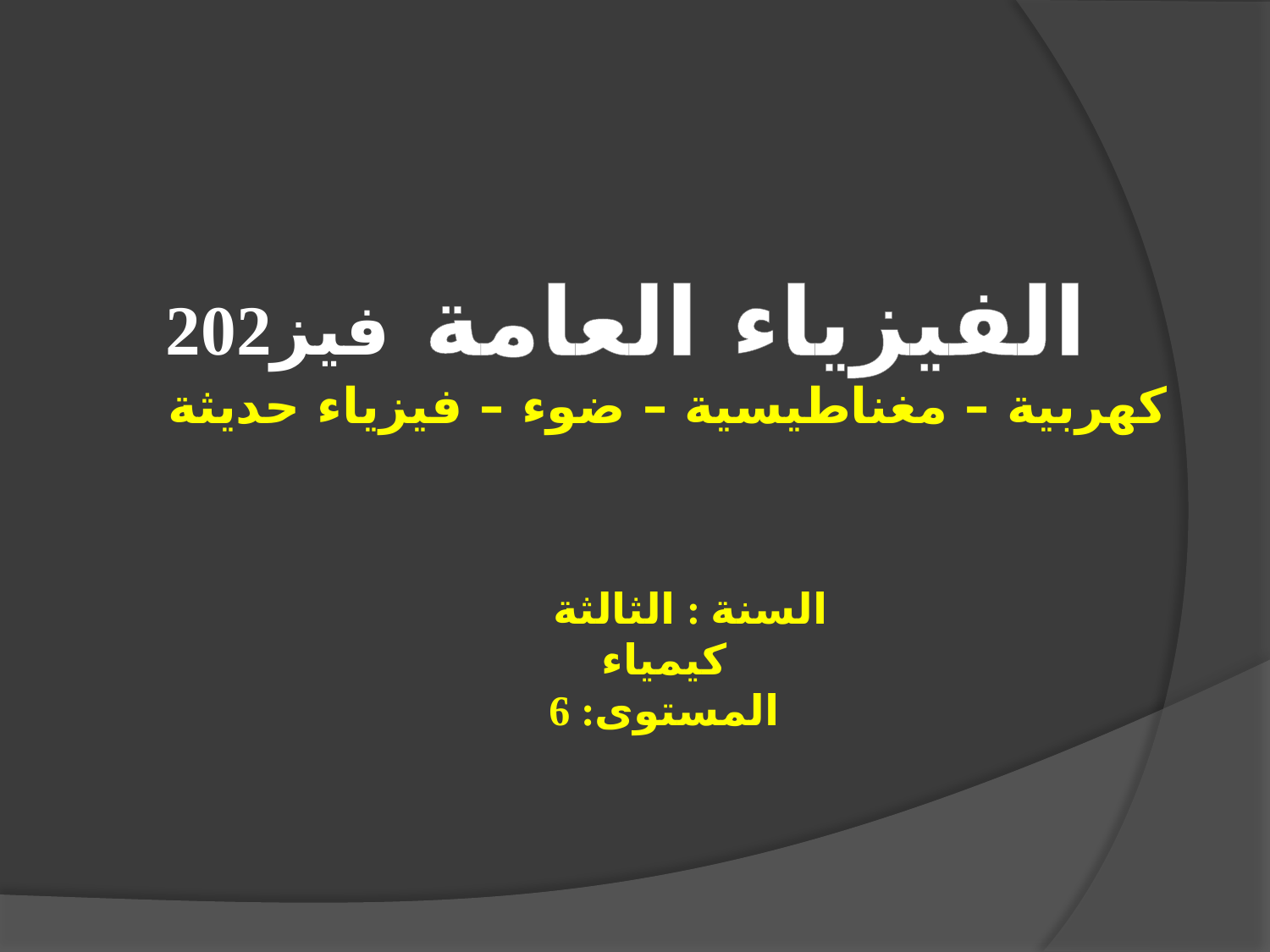

الفيزياء العامة فيز202
كهربية – مغناطيسية – ضوء – فيزياء حديثة
#
السنة : الثالثة      كيمياء
المستوى: 6